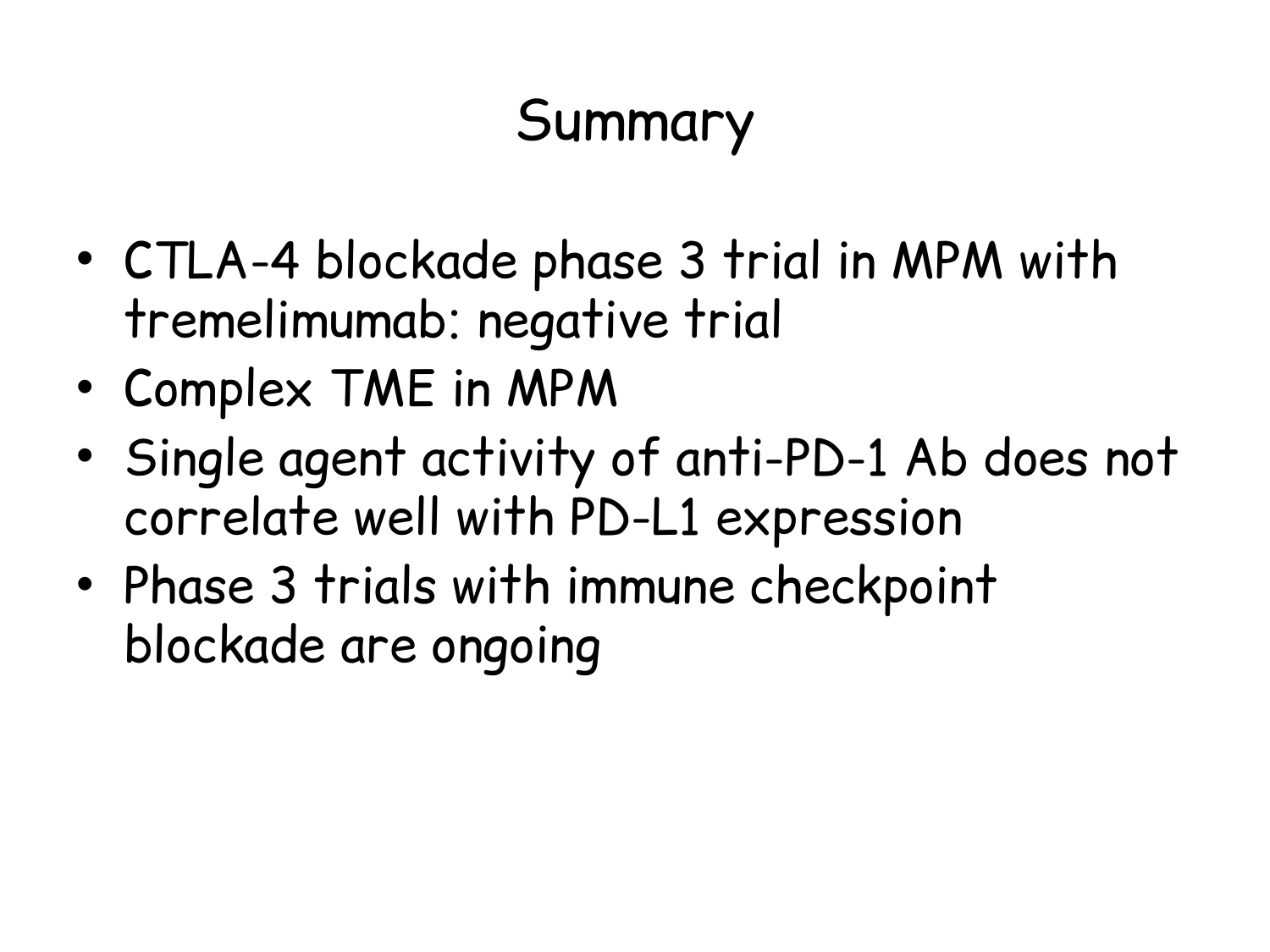

# Summary
CTLA-4 blockade phase 3 trial in MPM with tremelimumab: negative trial
Complex TME in MPM
Single agent activity of anti-PD-1 Ab does not correlate well with PD-L1 expression
Phase 3 trials with immune checkpoint blockade are ongoing